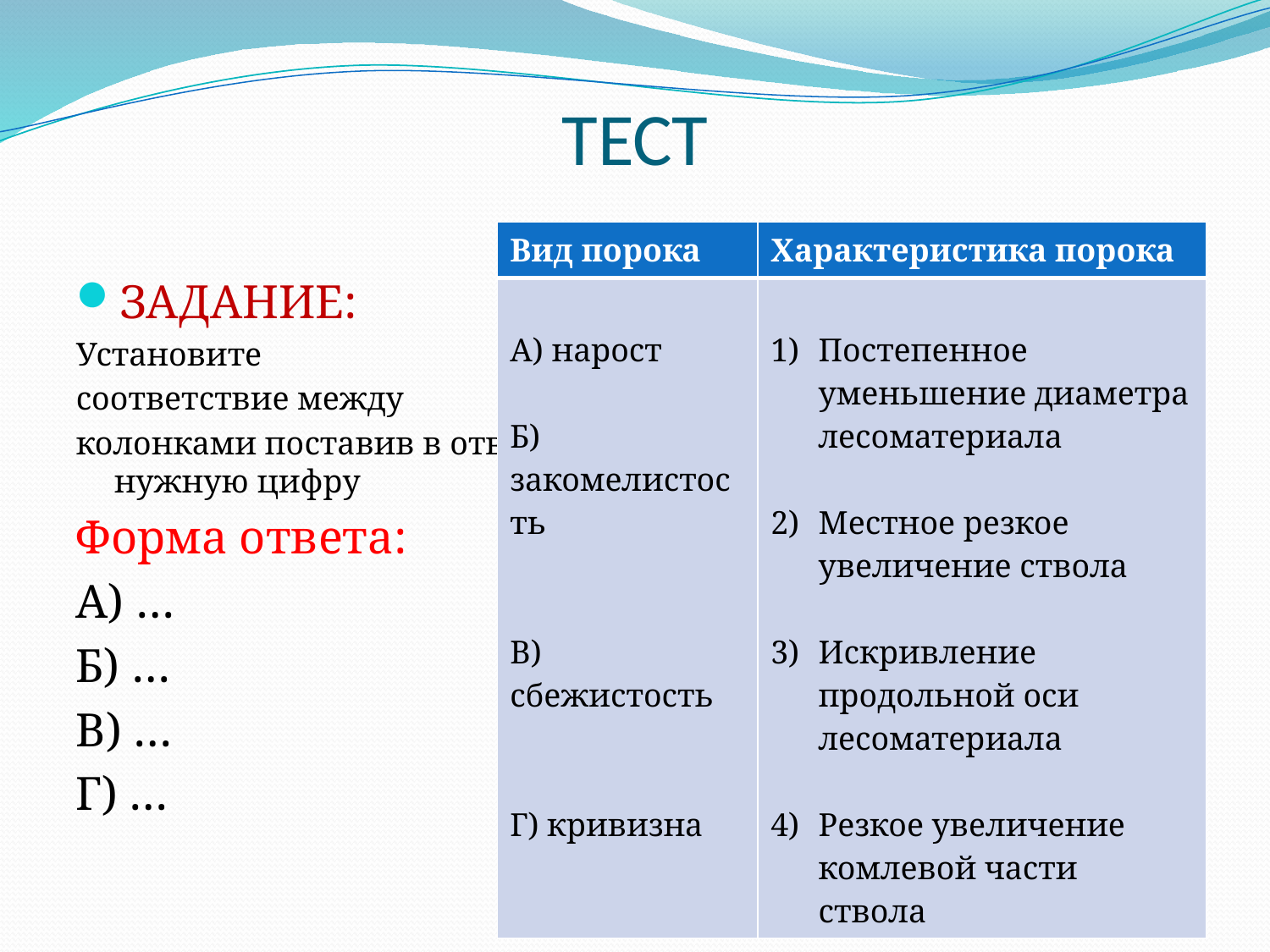

# ТЕСТ
| Вид порока | Характеристика порока |
| --- | --- |
| А) нарост Б) закомелистость В) сбежистость Г) кривизна | Постепенное уменьшение диаметра лесоматериала Местное резкое увеличение ствола Искривление продольной оси лесоматериала Резкое увеличение комлевой части ствола |
ЗАДАНИЕ:
Установите
соответствие между
колонками поставив в ответе нужную цифру
Форма ответа:
А) …
Б) …
В) …
Г) …